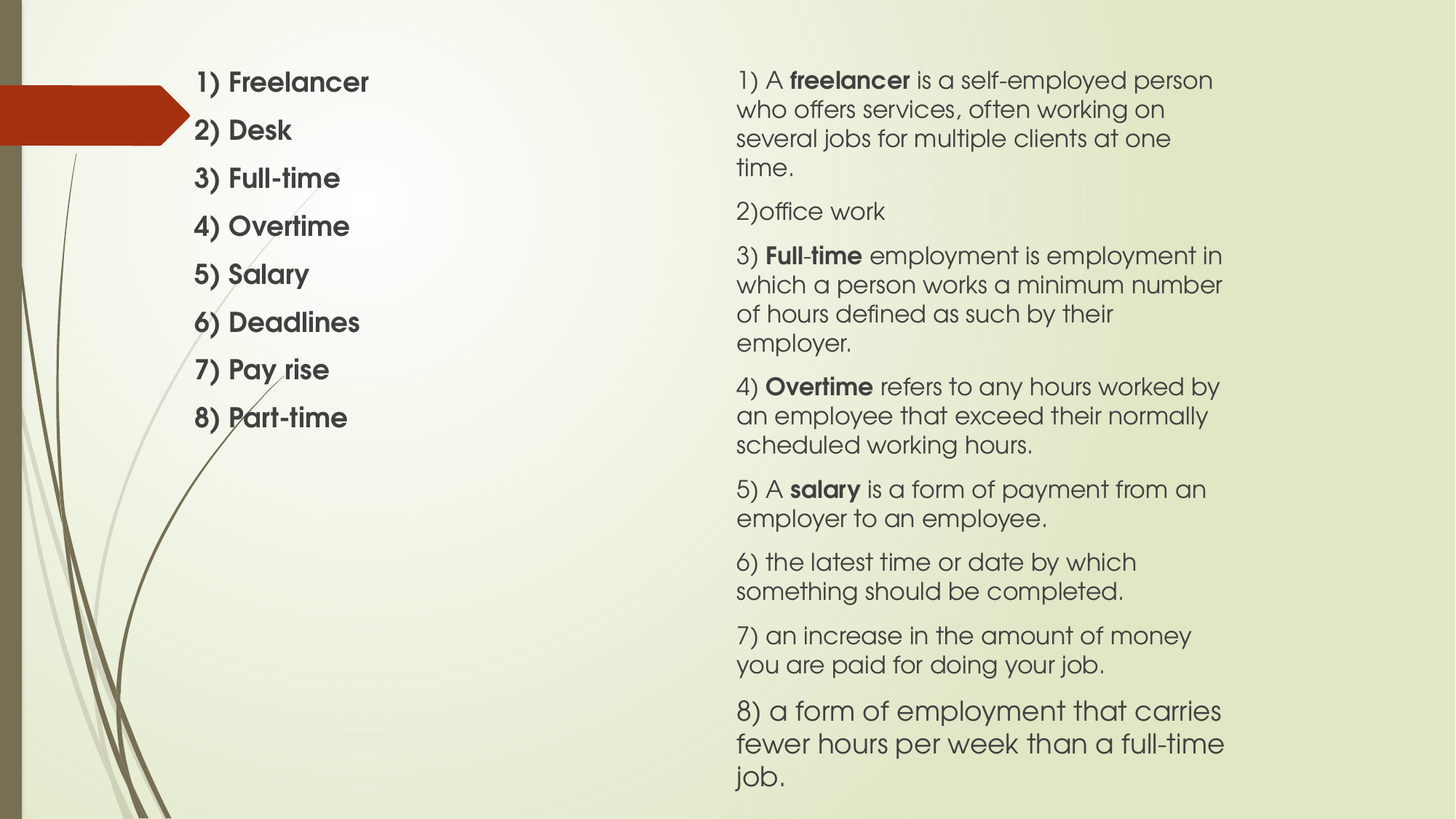

1) Freelancer
2) Desk
3) Full-time
4) Overtime
5) Salary
6) Deadlines
7) Pay rise
8) Part-time

1) A freelancer is a self-employed person who offers services, often working on several jobs for multiple clients at one time.
2)office work
3) Full-time employment is employment in which a person works a minimum number of hours defined as such by their employer.
4) Overtime refers to any hours worked by an employee that exceed their normally scheduled working hours.
5) A salary is a form of payment from an employer to an employee.
6) the latest time or date by which something should be completed.
7) an increase in the amount of money you are paid for doing your job.
8) a form of employment that carries fewer hours per week than a full-time job.